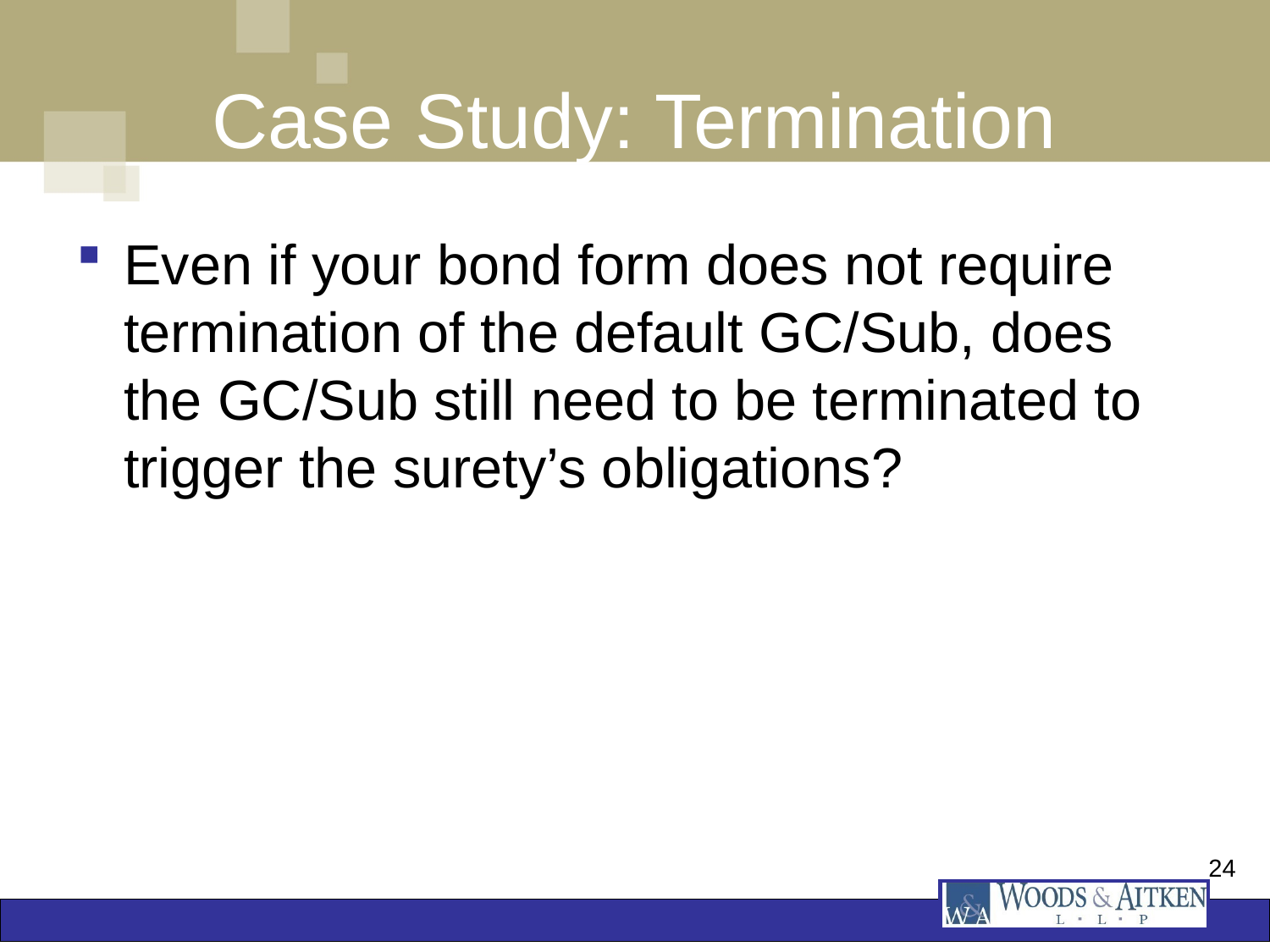

# Case Study: Termination
Even if your bond form does not require termination of the default GC/Sub, does the GC/Sub still need to be terminated to trigger the surety’s obligations?
24